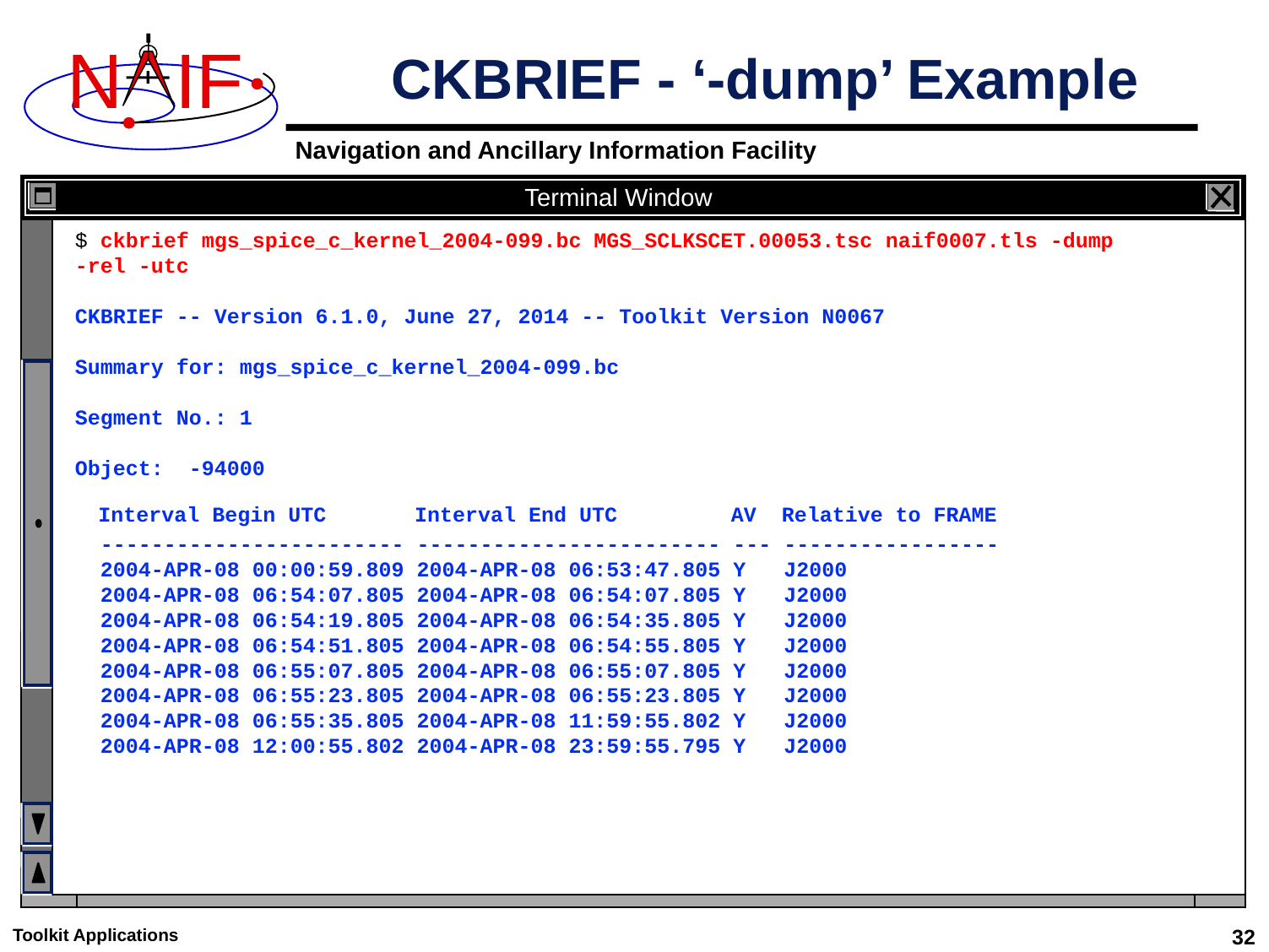

# CKBRIEF - ‘-dump’ Example

Terminal Window

$ ckbrief mgs_spice_c_kernel_2004-099.bc MGS_SCLKSCET.00053.tsc naif0007.tls -dump -rel -utc

CKBRIEF -- Version 6.1.0, June 27, 2014 -- Toolkit Version N0067

Summary for: mgs_spice_c_kernel_2004-099.bc

Segment No.: 1

Object:  -94000
  Interval Begin UTC       Interval End UTC         AV  Relative to FRAME
  ------------------------ ------------------------ --- -----------------
  2004-APR-08 00:00:59.809 2004-APR-08 06:53:47.805 Y   J2000
  2004-APR-08 06:54:07.805 2004-APR-08 06:54:07.805 Y   J2000
  2004-APR-08 06:54:19.805 2004-APR-08 06:54:35.805 Y   J2000
  2004-APR-08 06:54:51.805 2004-APR-08 06:54:55.805 Y   J2000
  2004-APR-08 06:55:07.805 2004-APR-08 06:55:07.805 Y   J2000
  2004-APR-08 06:55:23.805 2004-APR-08 06:55:23.805 Y   J2000
  2004-APR-08 06:55:35.805 2004-APR-08 11:59:55.802 Y   J2000
  2004-APR-08 12:00:55.802 2004-APR-08 23:59:55.795 Y   J2000

Toolkit Applications
32